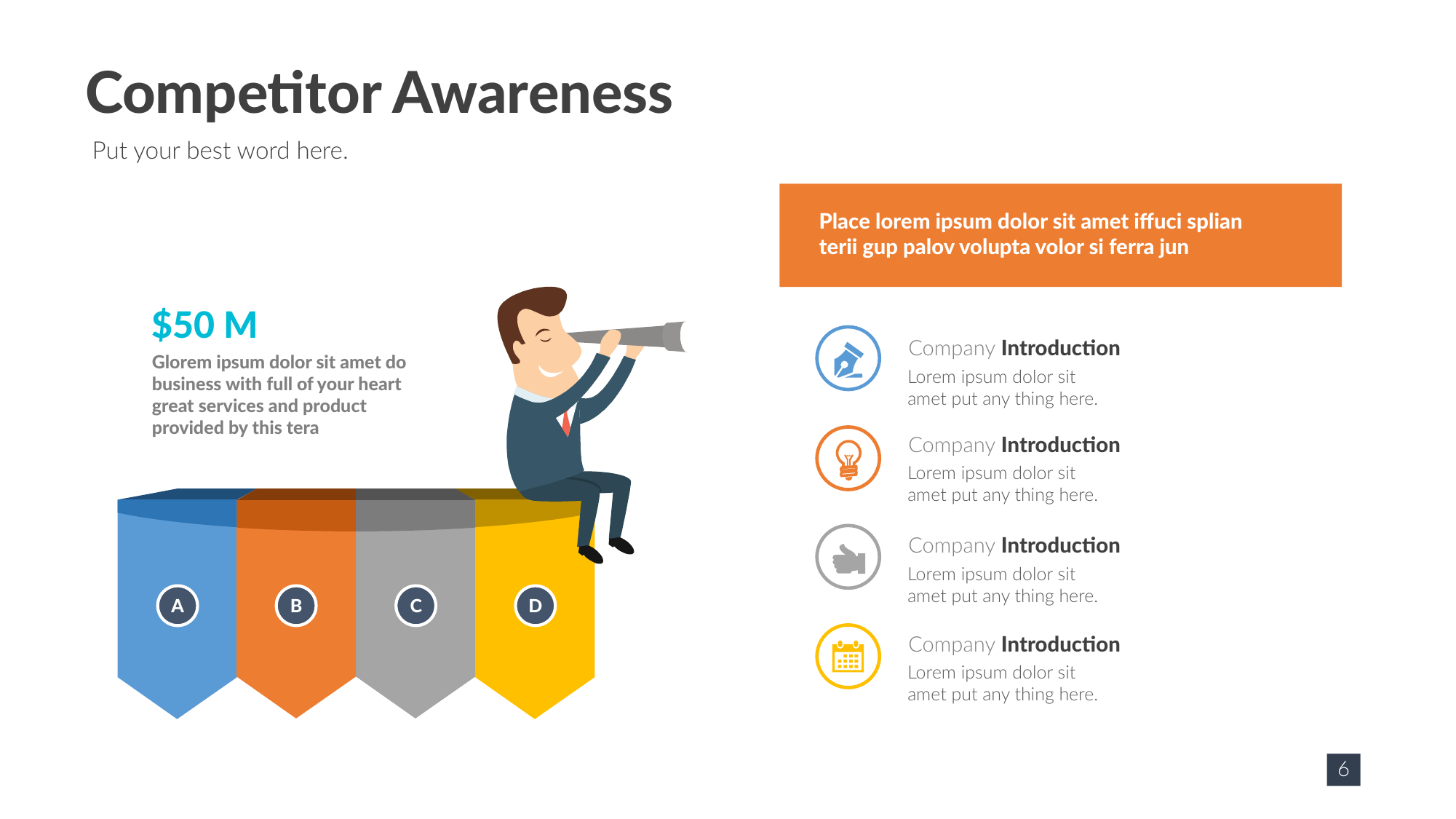

Competitor Awareness
Put your best word here.

Place lorem ipsum dolor sit amet iffuci splian terii gup palov volupta volor si ferra jun

$50 M
Glorem ipsum dolor sit amet do business with full of your heart great services and product provided by this tera

Company Introduction
Lorem ipsum dolor sit amet put any thing here.

Company Introduction
Lorem ipsum dolor sit amet put any thing here.

Company Introduction
Lorem ipsum dolor sit amet put any thing here.

A

B

C

D

Company Introduction
Lorem ipsum dolor sit amet put any thing here.

6